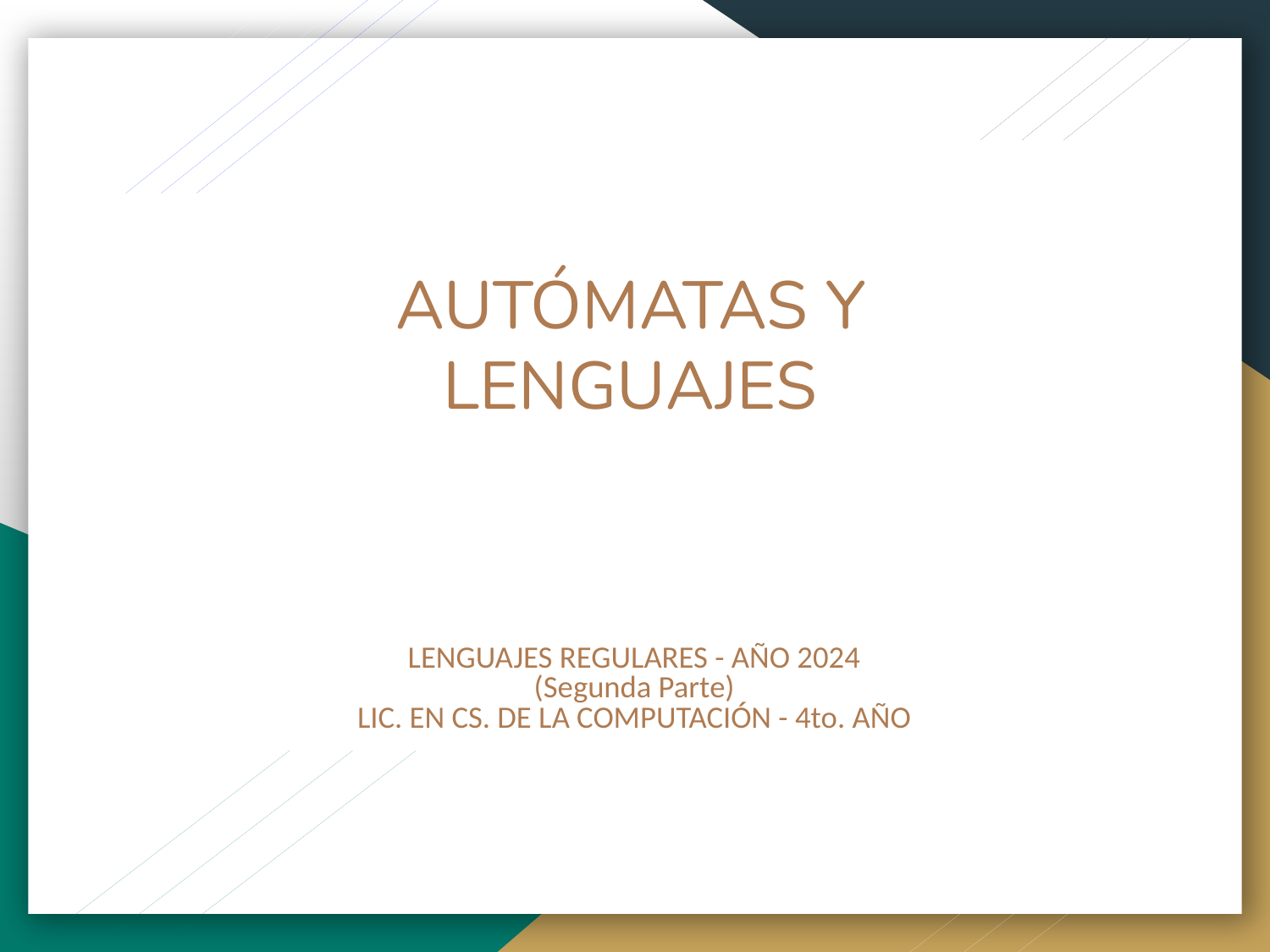

# AUTÓMATAS Y LENGUAJES
LENGUAJES REGULARES - AÑO 2024
(Segunda Parte)
LIC. EN CS. DE LA COMPUTACIÓN - 4to. AÑO